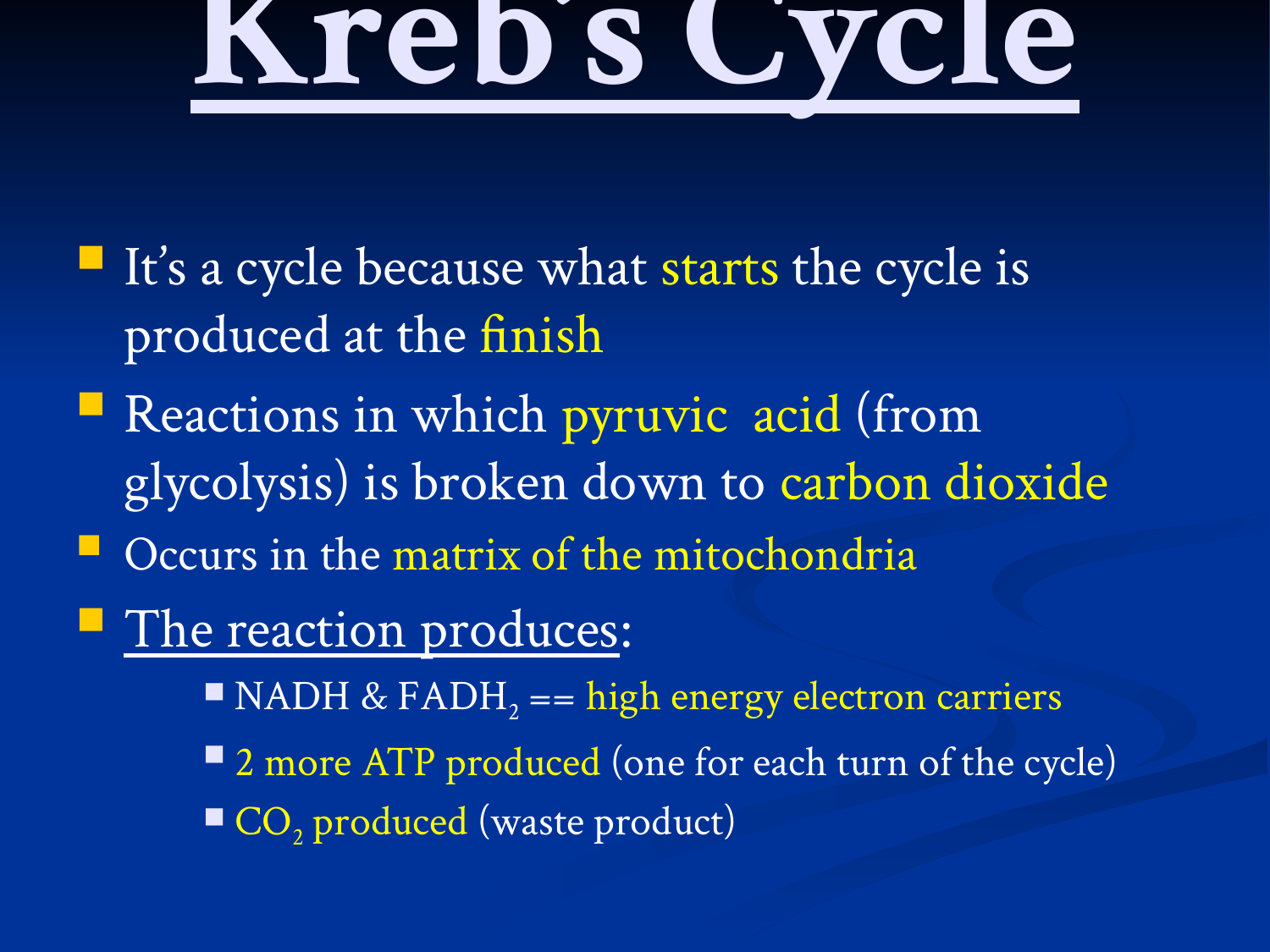

# Kreb’s Cycle
It’s a cycle because what starts the cycle is produced at the finish
Reactions in which pyruvic  acid (from glycolysis) is broken down to carbon dioxide
Occurs in the matrix of the mitochondria
The reaction produces:
NADH & FADH2 == high energy electron carriers
2 more ATP produced (one for each turn of the cycle)
CO2 produced (waste product)